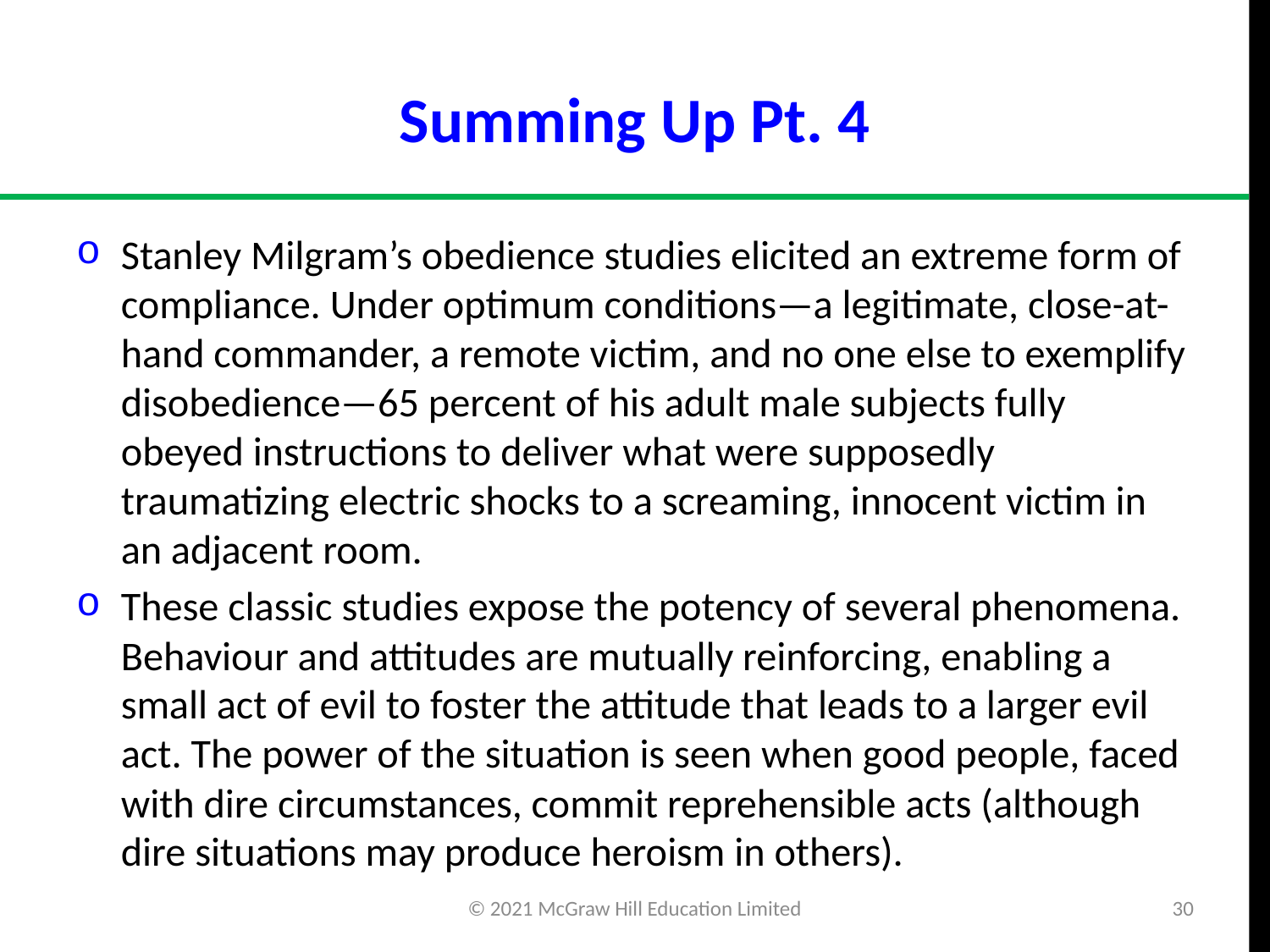

# Summing Up Pt. 4
Stanley Milgram’s obedience studies elicited an extreme form of compliance. Under optimum conditions—a legitimate, close-at-hand commander, a remote victim, and no one else to exemplify disobedience—65 percent of his adult male subjects fully obeyed instructions to deliver what were supposedly traumatizing electric shocks to a screaming, innocent victim in an adjacent room.
These classic studies expose the potency of several phenomena. Behaviour and attitudes are mutually reinforcing, enabling a small act of evil to foster the attitude that leads to a larger evil act. The power of the situation is seen when good people, faced with dire circumstances, commit reprehensible acts (although dire situations may produce heroism in others).
© 2021 McGraw Hill Education Limited
30